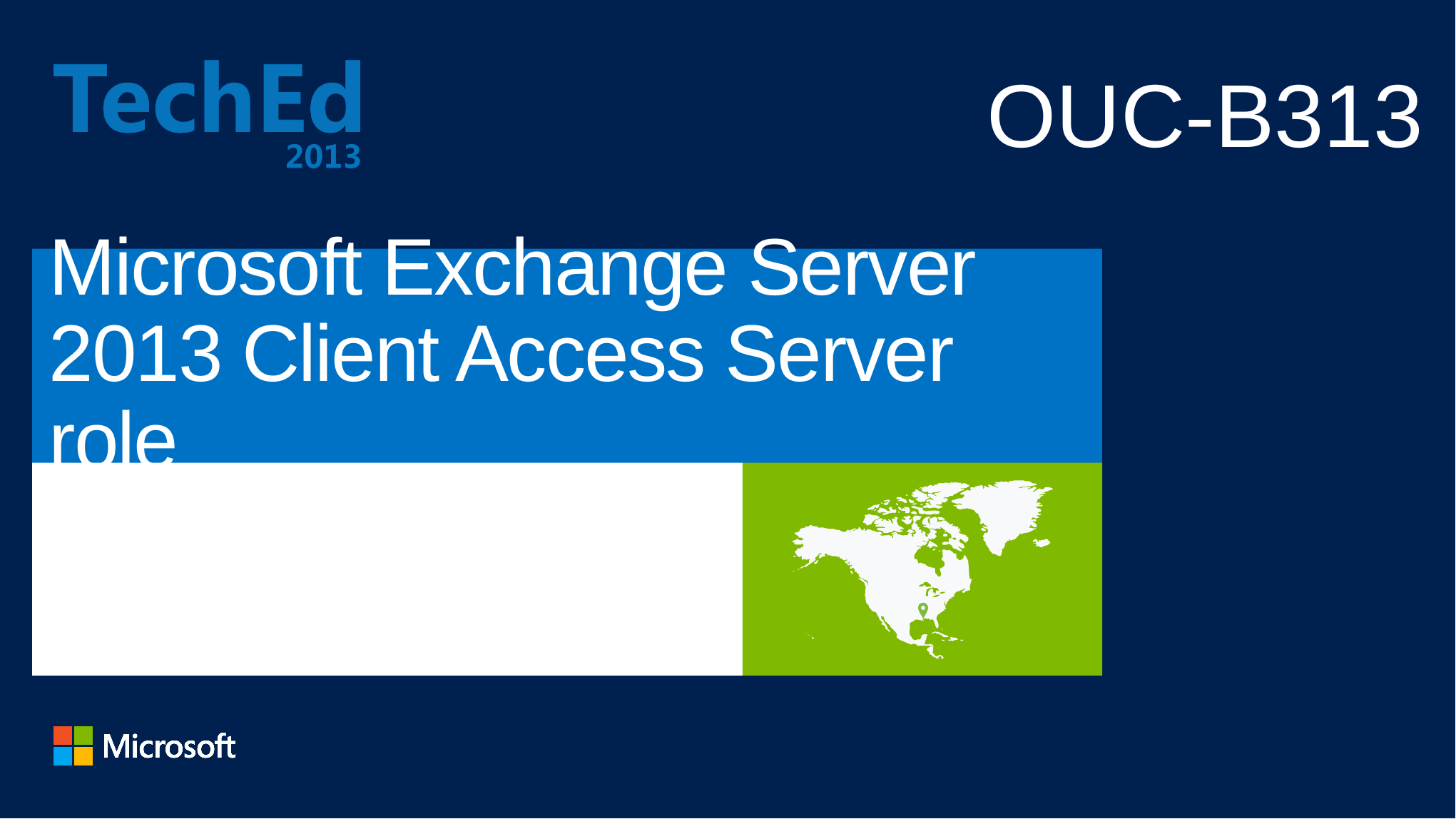

OUC-B313
# Microsoft Exchange Server 2013 Client Access Server role
Greg Taylor
Principal Program Manager